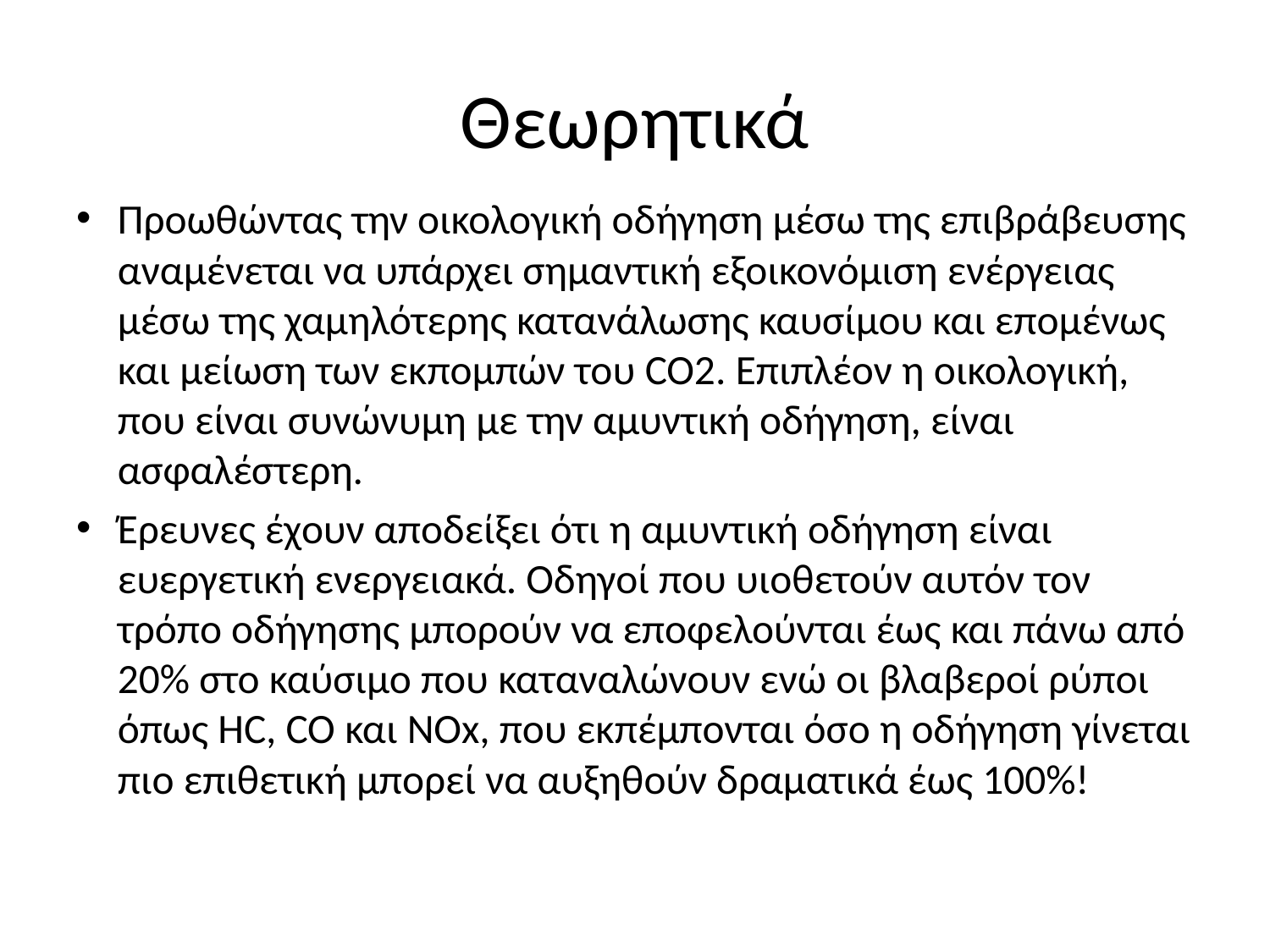

# Θεωρητικά
Προωθώντας την οικολογική οδήγηση μέσω της επιβράβευσης αναμένεται να υπάρχει σημαντική εξοικονόμιση ενέργειας μέσω της χαμηλότερης κατανάλωσης καυσίμου και επομένως και μείωση των εκπομπών του CO2. Επιπλέον η οικολογική, που είναι συνώνυμη με την αμυντική οδήγηση, είναι ασφαλέστερη.
Έρευνες έχουν αποδείξει ότι η αμυντική οδήγηση είναι ευεργετική ενεργειακά. Οδηγοί που υιοθετούν αυτόν τον τρόπο οδήγησης μπορούν να εποφελούνται έως και πάνω από 20% στο καύσιμο που καταναλώνουν ενώ οι βλαβεροί ρύποι όπως HC, CO και NΟx, που εκπέμπονται όσο η οδήγηση γίνεται πιο επιθετική μπορεί να αυξηθούν δραματικά έως 100%!